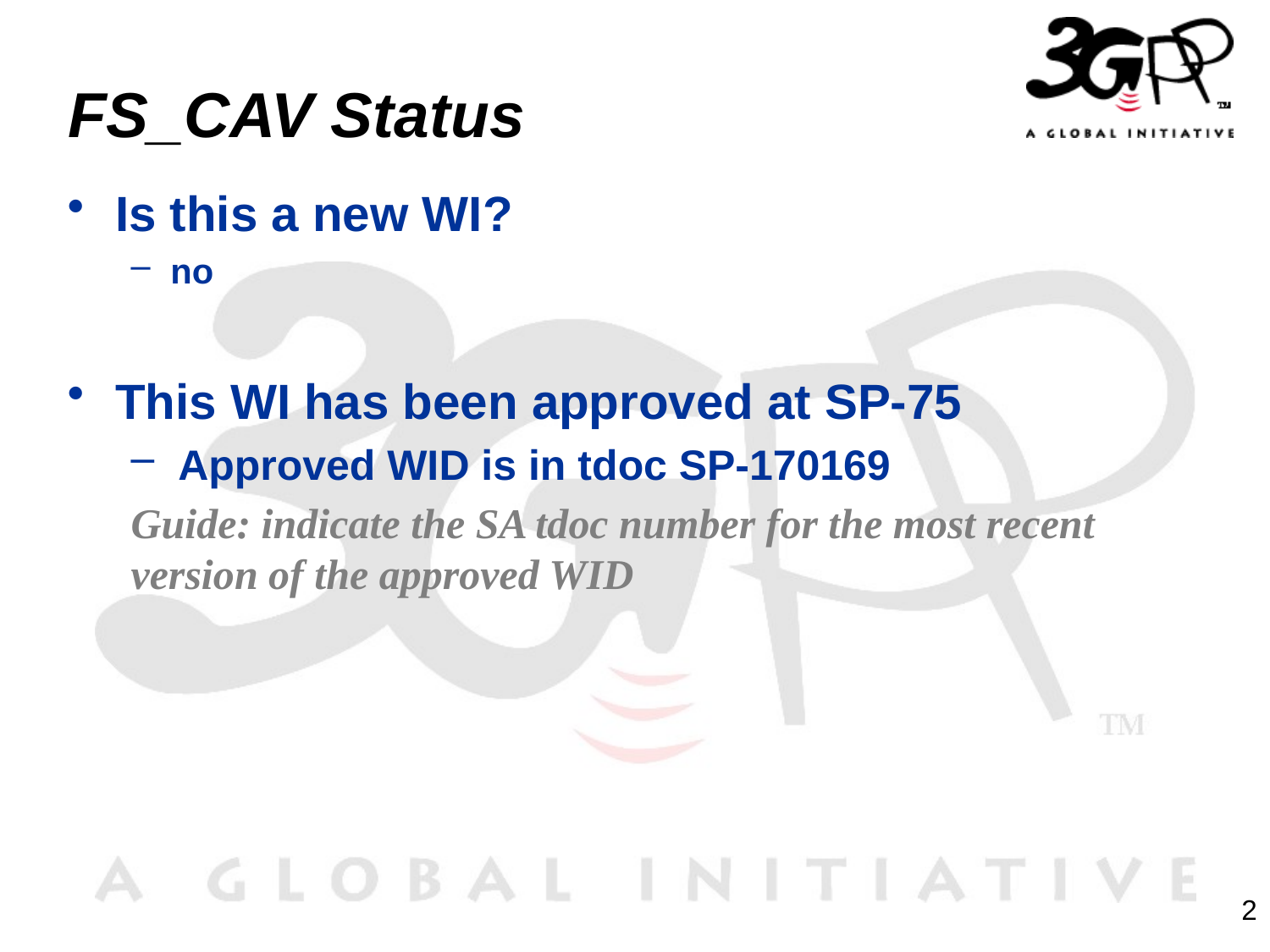

# FS_CAV Status
Is this a new WI?
no

This WI has been approved at SP-75
  Approved WID is in tdoc SP-170169
Guide: indicate the SA tdoc number for the most recent version of the approved WID
2